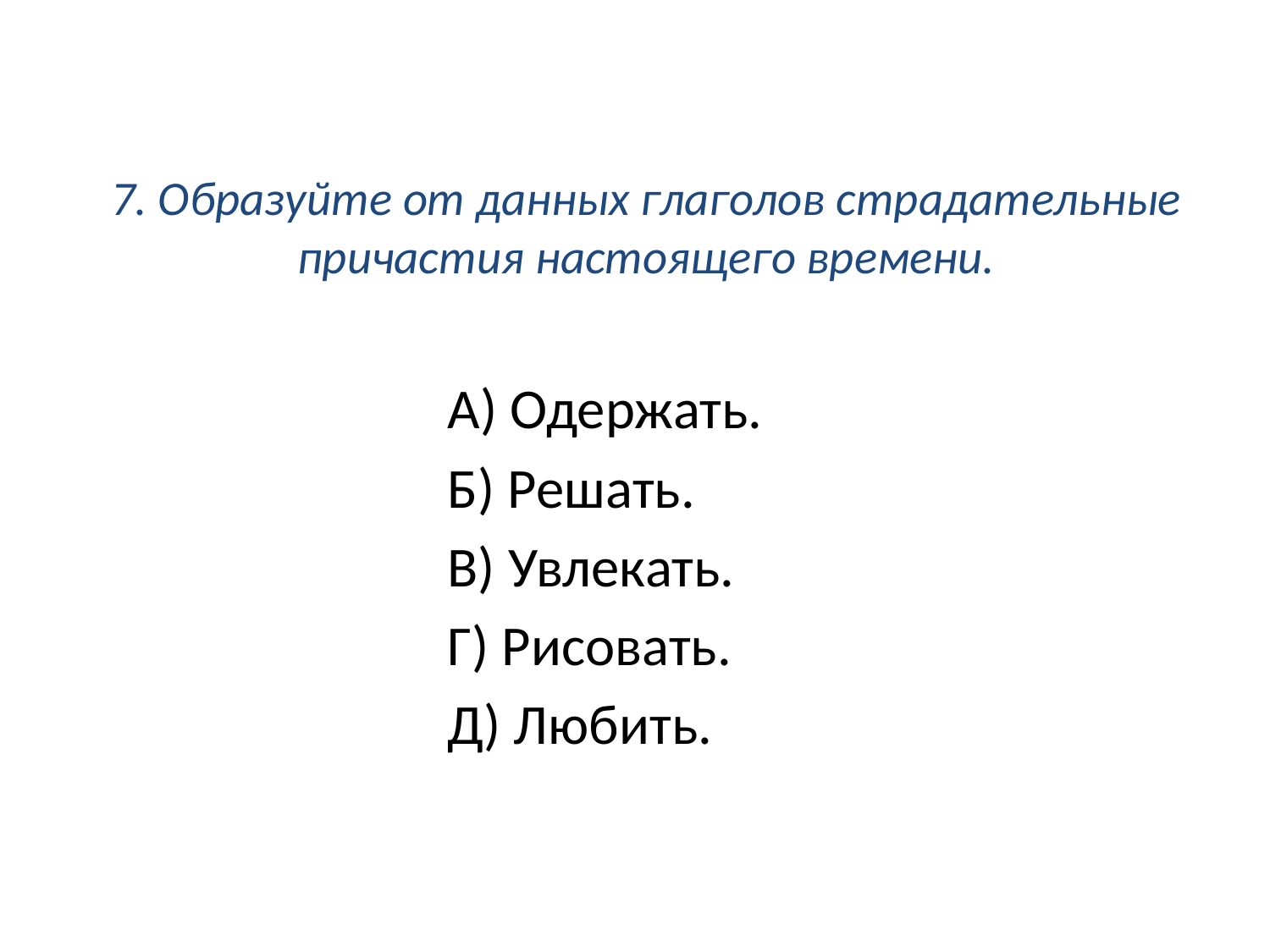

# 7. Образуйте от данных глаголов страдательные причастия настоящего времени.
А) Одержать.
Б) Решать.
В) Увлекать.
Г) Рисовать.
Д) Любить.